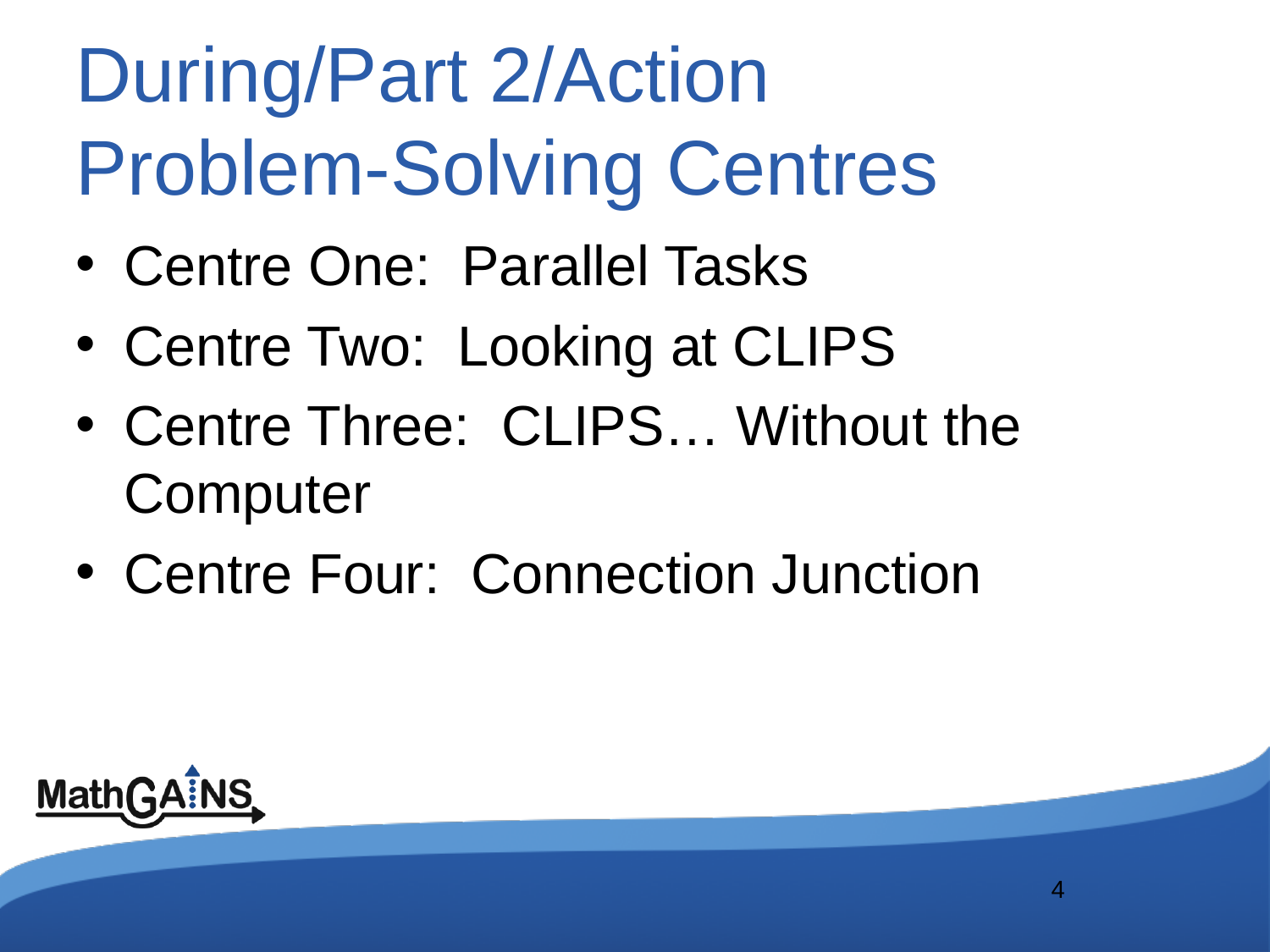

# During/Part 2/Action Problem-Solving Centres
Centre One:  Parallel Tasks
Centre Two:  Looking at CLIPS
Centre Three:  CLIPS… Without the Computer
Centre Four:  Connection Junction
4